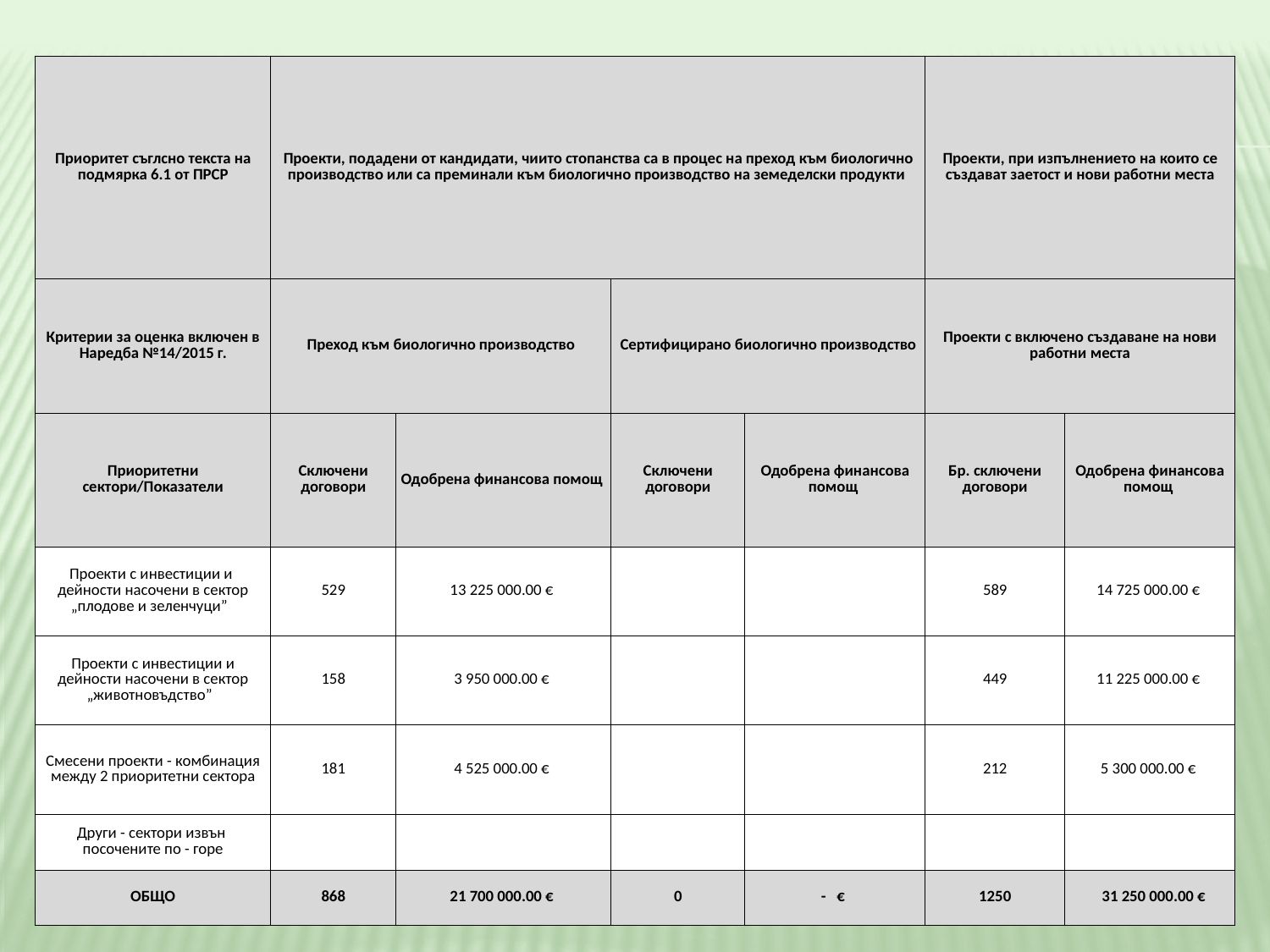

| Приоритет съглсно текста на подмярка 6.1 от ПРСР | Проекти, подадени от кандидати, чиито стопанства са в процес на преход към биологично производство или са преминали към биологично производство на земеделски продукти |  |  |  | Проекти, при изпълнението на които се създават заетост и нови работни места |  |
| --- | --- | --- | --- | --- | --- | --- |
| Критерии за оценка включен в Наредба №14/2015 г. | Преход към биологично производство |  | Сертифицирано биологично производство |  | Проекти с включено създаване на нови работни места |  |
| Приоритетни сектори/Показатели | Сключени договори | Одобрена финансова помощ | Сключени договори | Одобрена финансова помощ | Бр. сключени договори | Одобрена финансова помощ |
| Проекти с инвестиции и дейности насочени в сектор „плодове и зеленчуци” | 529 | 13 225 000.00 € |  |  | 589 | 14 725 000.00 € |
| Проекти с инвестиции и дейности насочени в сектор „животновъдство” | 158 | 3 950 000.00 € |  |  | 449 | 11 225 000.00 € |
| Смесени проекти - комбинация между 2 приоритетни сектора | 181 | 4 525 000.00 € |  |  | 212 | 5 300 000.00 € |
| Други - сектори извън посочените по - горе |  |  |  |  |  |  |
| ОБЩО | 868 | 21 700 000.00 € | 0 | - € | 1250 | 31 250 000.00 € |